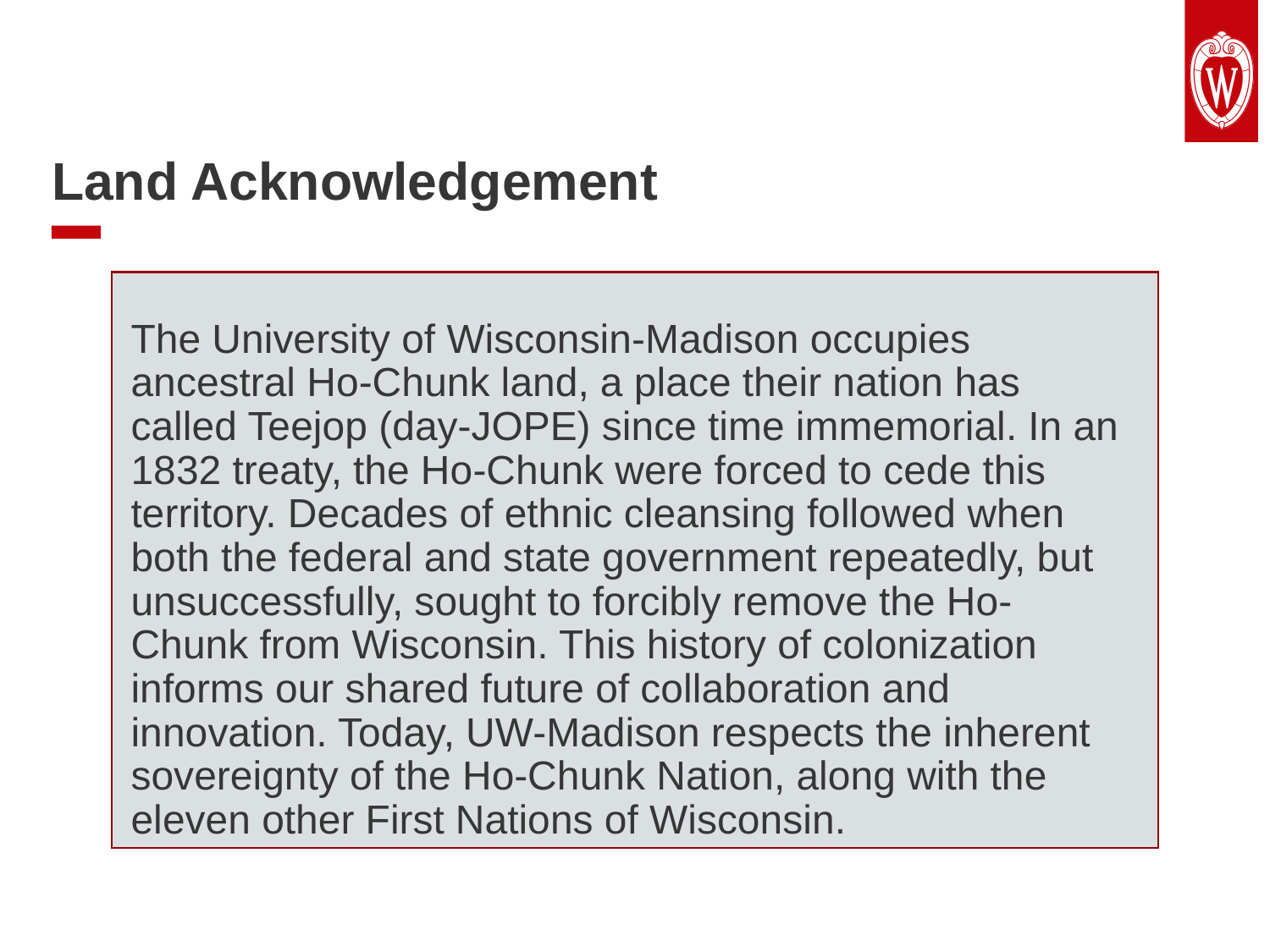

Land Acknowledgement

The University of Wisconsin-Madison occupies ancestral Ho-Chunk land, a place their nation has called Teejop (day-JOPE) since time immemorial. In an 1832 treaty, the Ho-Chunk were forced to cede this territory. Decades of ethnic cleansing followed when both the federal and state government repeatedly, but unsuccessfully, sought to forcibly remove the Ho-Chunk from Wisconsin. This history of colonization informs our shared future of collaboration and innovation. Today, UW-Madison respects the inherent sovereignty of the Ho-Chunk Nation, along with the eleven other First Nations of Wisconsin.